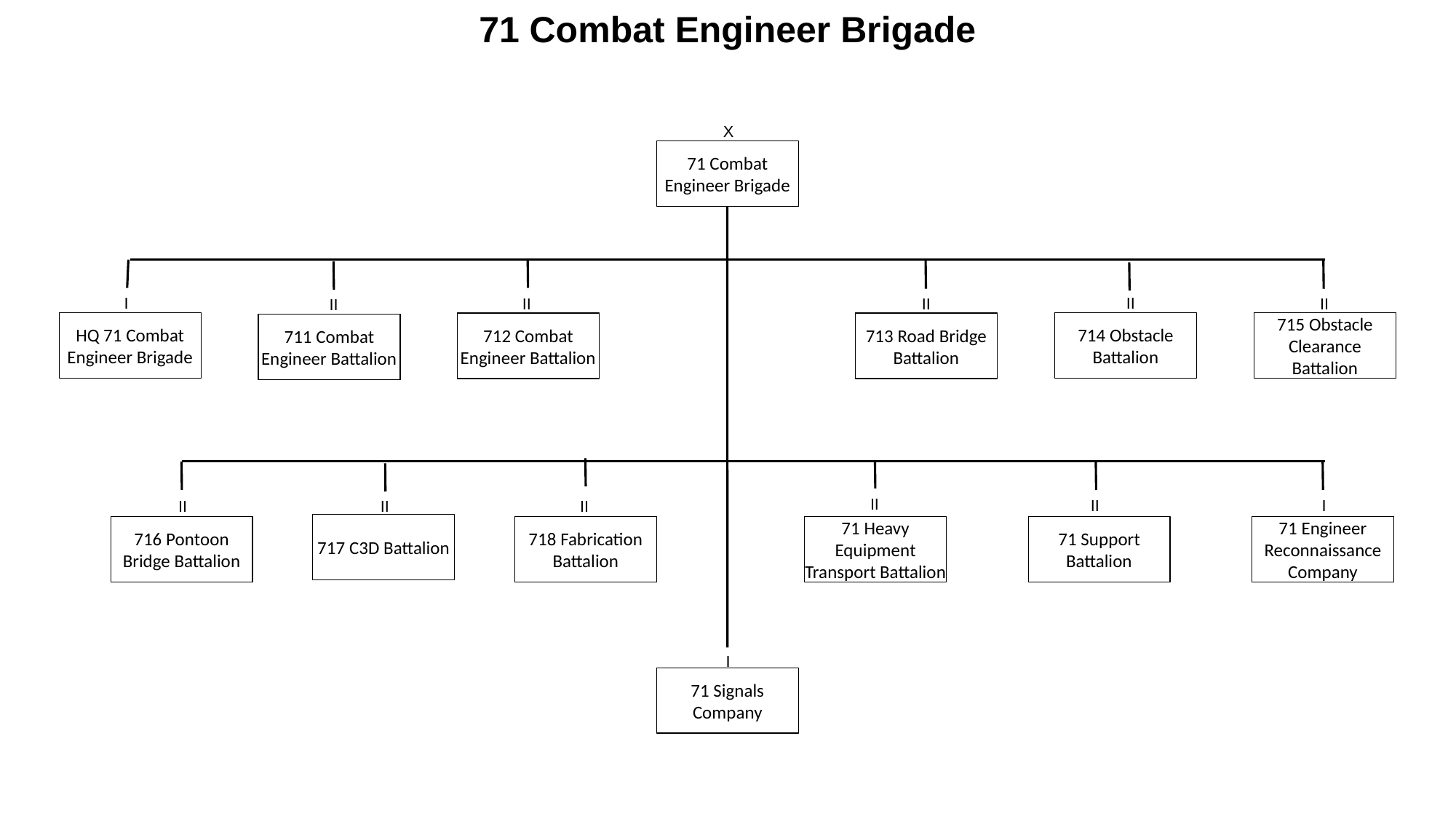

# 71 Combat Engineer Brigade
X
71 Combat Engineer Brigade
I
II
II
II
II
II
HQ 71 Combat Engineer Brigade
714 Obstacle Battalion
715 Obstacle Clearance Battalion
712 Combat Engineer Battalion
713 Road Bridge Battalion
711 Combat Engineer Battalion
II
II
I
II
II
II
717 C3D Battalion
716 Pontoon Bridge Battalion
718 Fabrication Battalion
71 Heavy Equipment Transport Battalion
71 Support Battalion
71 Engineer Reconnaissance Company
I
71 Signals Company